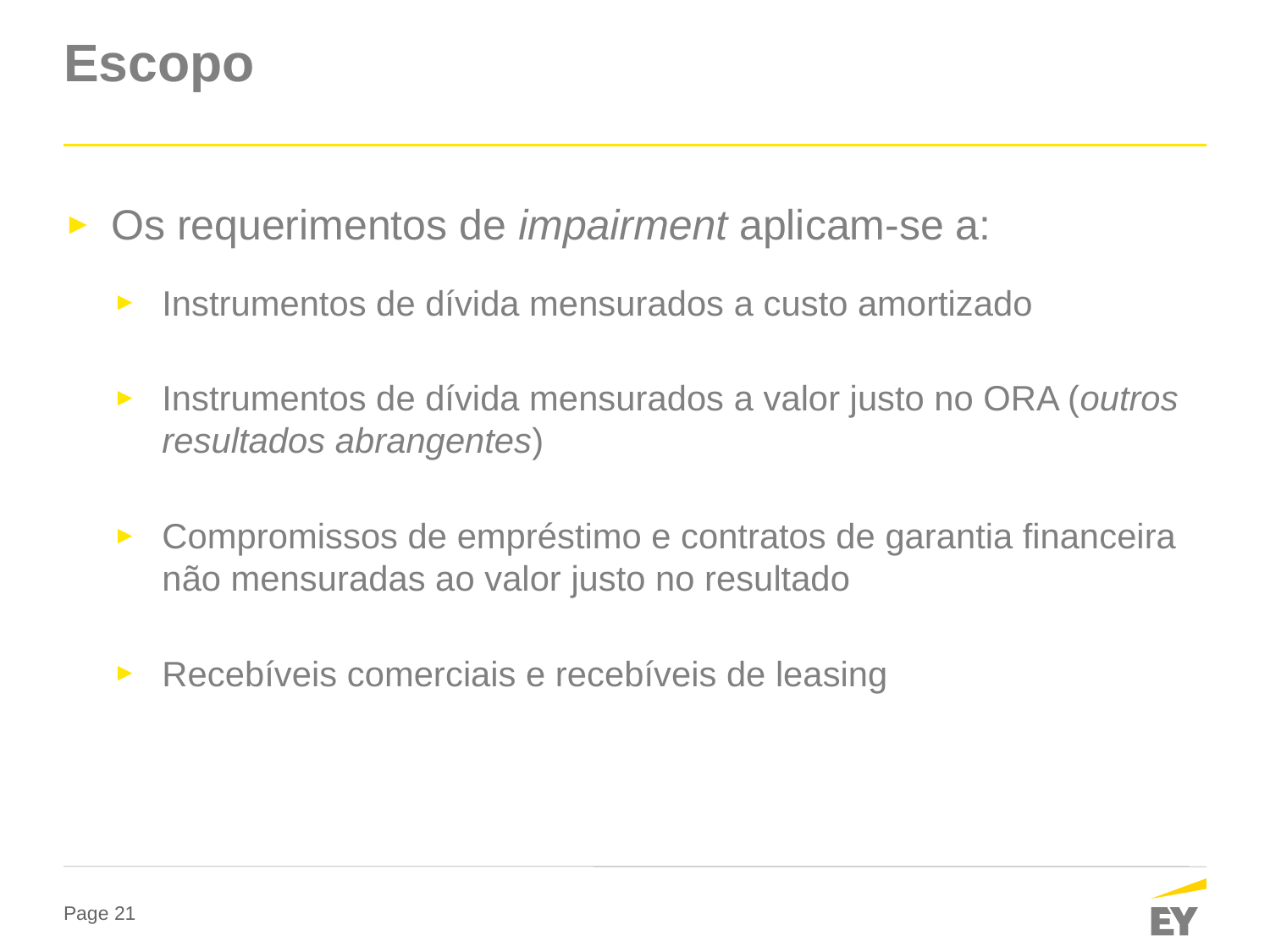

# Escopo
Os requerimentos de impairment aplicam-se a:

Instrumentos de dívida mensurados a custo amortizado

Instrumentos de dívida mensurados a valor justo no ORA (outros resultados abrangentes)

Compromissos de empréstimo e contratos de garantia financeira não mensuradas ao valor justo no resultado

Recebíveis comerciais e recebíveis de leasing